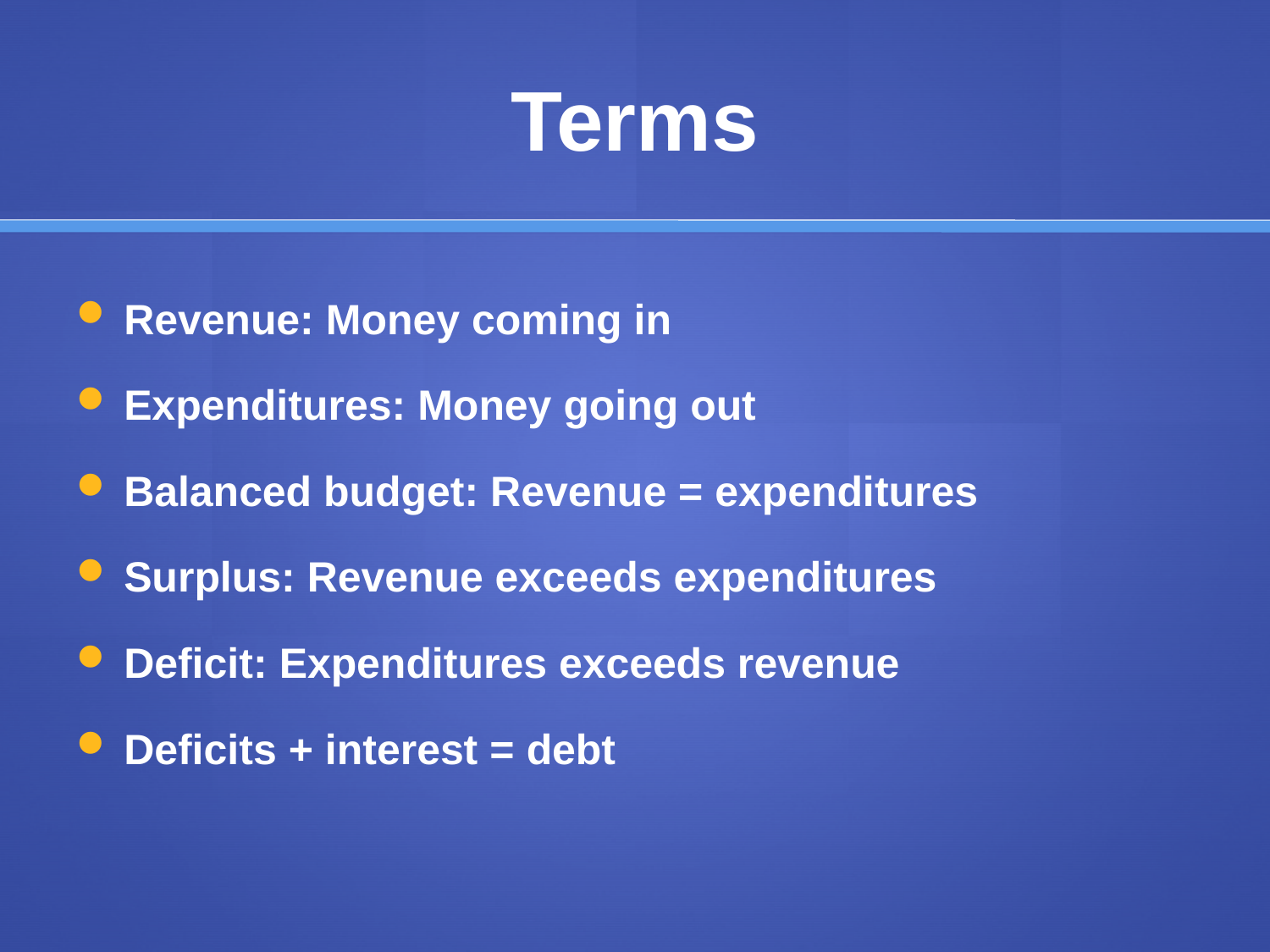

# Terms
Revenue: Money coming in
Expenditures: Money going out
Balanced budget: Revenue = expenditures
Surplus: Revenue exceeds expenditures
Deficit: Expenditures exceeds revenue
Deficits + interest = debt